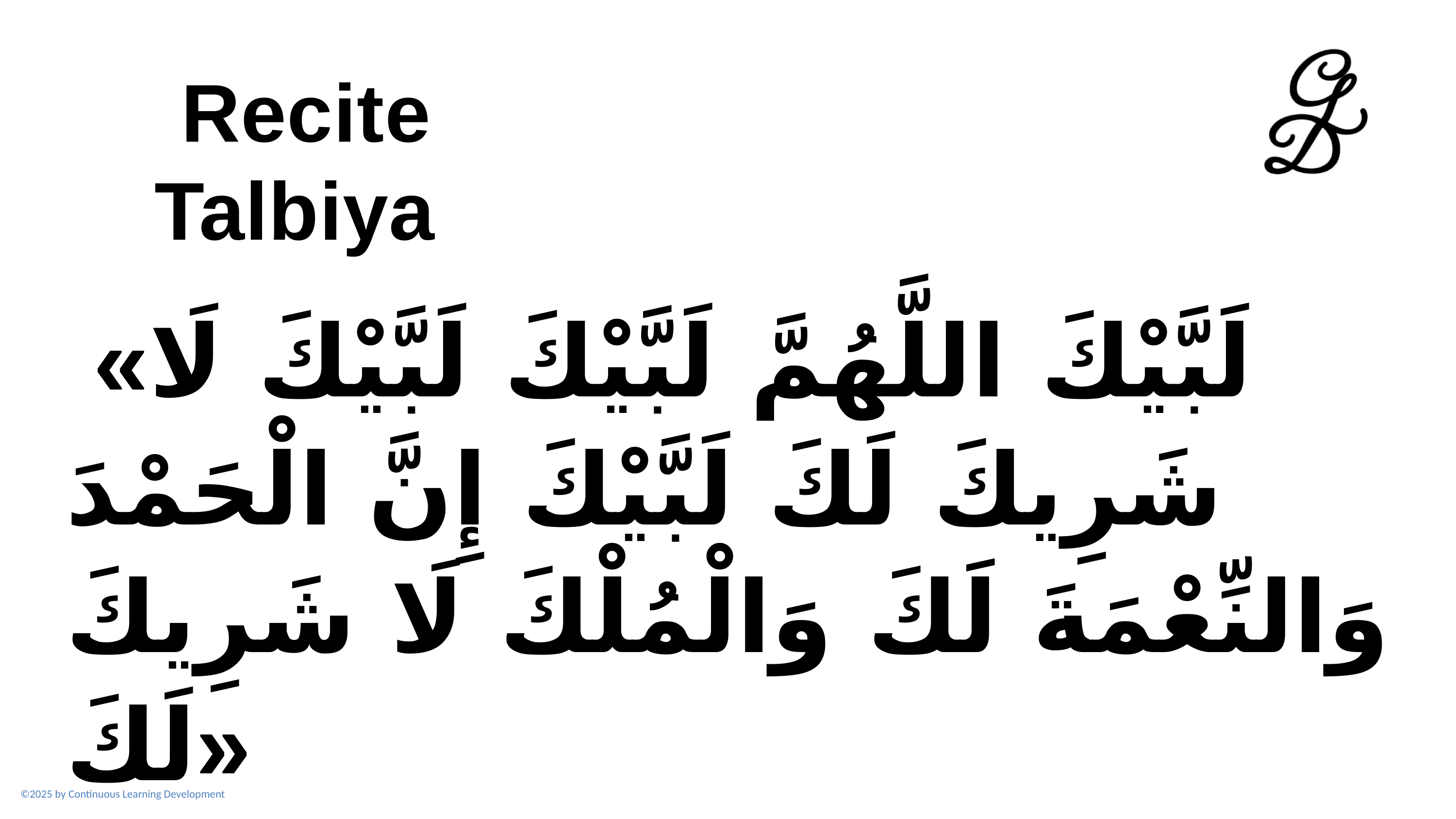

Recite Talbiya
 «لَبَّيْكَ اللَّهُمَّ لَبَّيْكَ لَبَّيْكَ لَا شَرِيكَ لَكَ لَبَّيْكَ إِنَّ الْحَمْدَ وَالنِّعْمَةَ لَكَ وَالْمُلْكَ لَا شَرِيكَ لَكَ»
©2025 by Continuous Learning Development